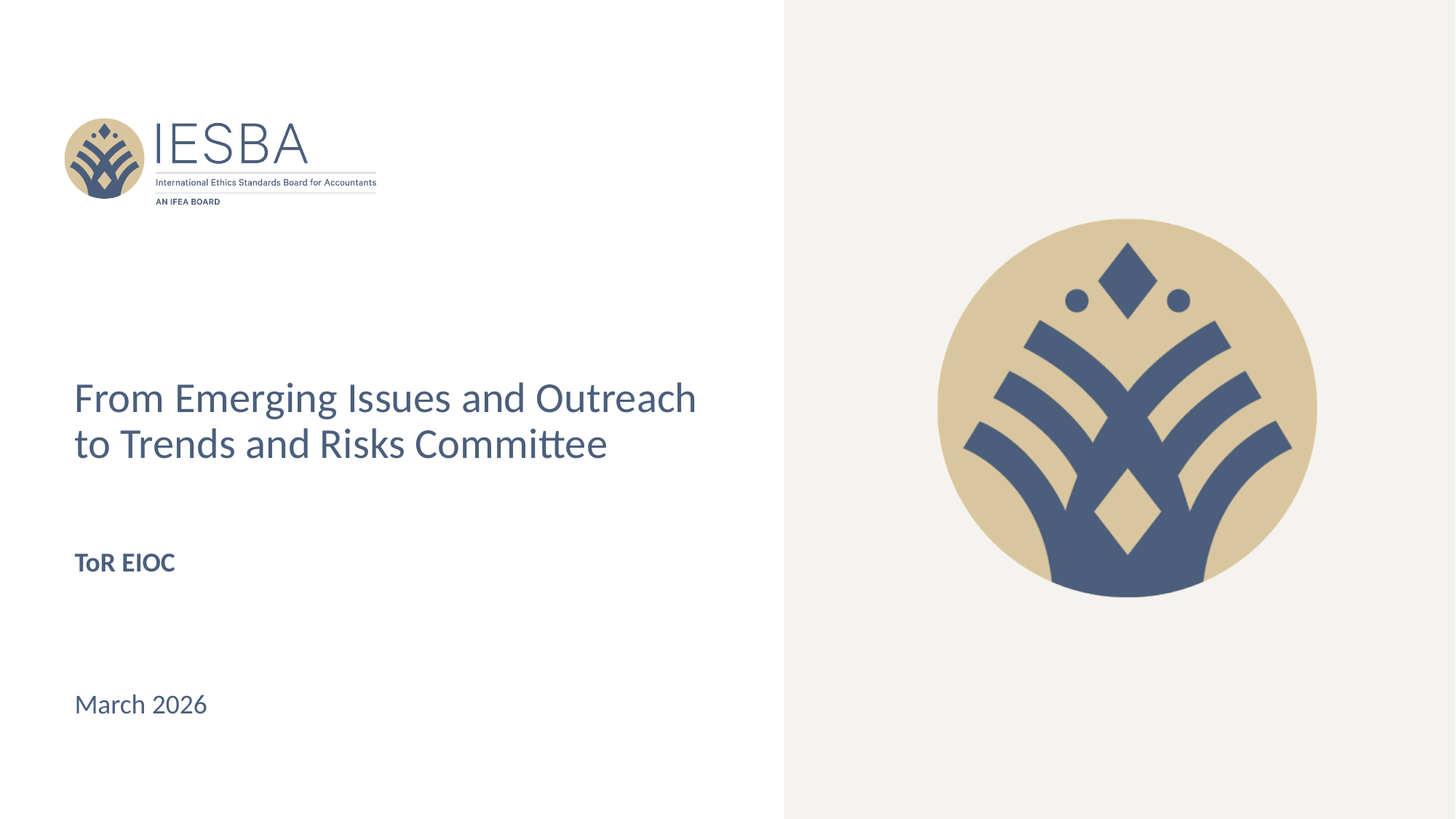

# From Emerging Issues and Outreach to Trends and Risks Committee
ToR EIOC
March 2026